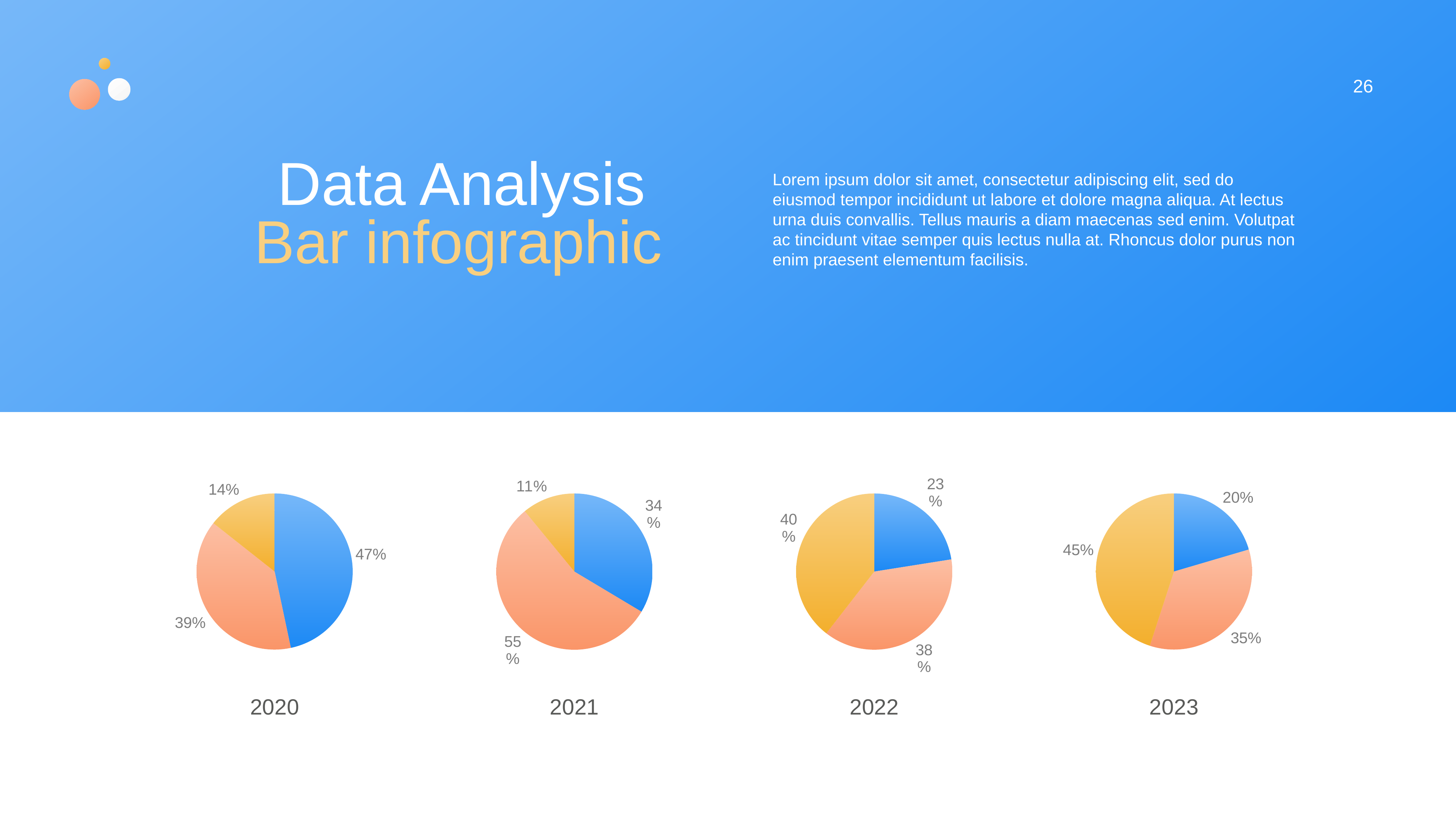

26
Data Analysis
Bar infographic
Lorem ipsum dolor sit amet, consectetur adipiscing elit, sed do eiusmod tempor incididunt ut labore et dolore magna aliqua. At lectus urna duis convallis. Tellus mauris a diam maecenas sed enim. Volutpat ac tincidunt vitae semper quis lectus nulla at. Rhoncus dolor purus non enim praesent elementum facilisis.

### Chart

| Category | Region 1 |
|---|---|
| April | 91.0 |
| May | 76.0 |
| June | 28.0 |

### Chart

| Category | Region 1 |
|---|---|
| April | 45.0 |
| May | 76.0 |
| June | 99.0 |

### Chart

| Category | Region 1 |
|---|---|
| April | 45.0 |
| May | 76.0 |
| June | 79.0 |

### Chart

| Category | Region 1 |
|---|---|
| April | 46.0 |
| May | 76.0 |
| June | 15.0 |
2020
2021
2022
2023